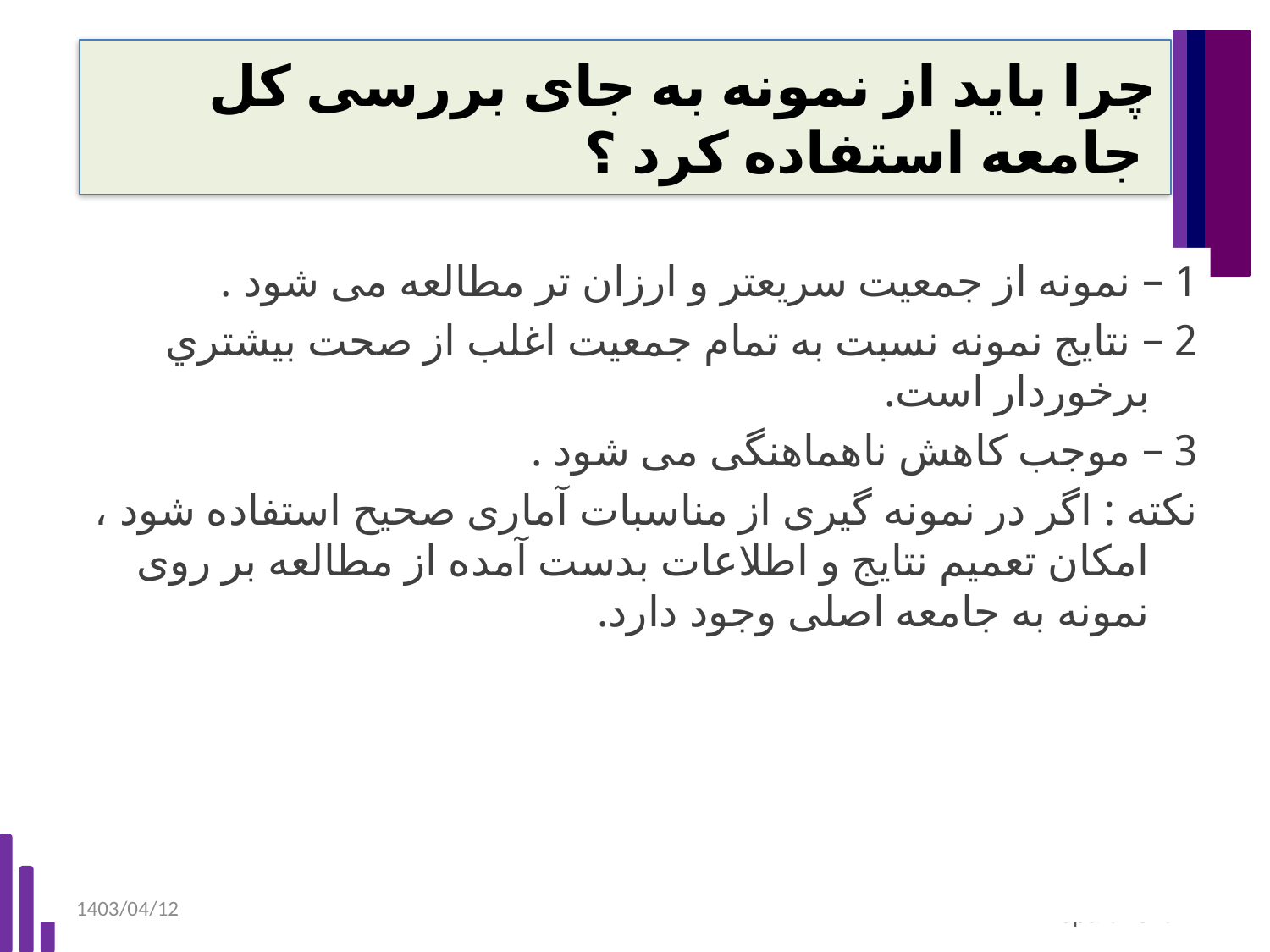

# چرا باید از نمونه به جای بررسی کل جامعه استفاده کرد ؟
1 – نمونه از جمعیت سریعتر و ارزان تر مطالعه می شود .
2 – نتايج نمونه نسبت به تمام جمعيت اغلب از صحت بيشتري برخوردار است.
3 – موجب کاهش ناهماهنگی می شود .
نکته : اگر در نمونه گیری از مناسبات آماری صحیح استفاده شود ، امکان تعمیم نتایج و اطلاعات بدست آمده از مطالعه بر روی نمونه به جامعه اصلی وجود دارد.

1403/04/12